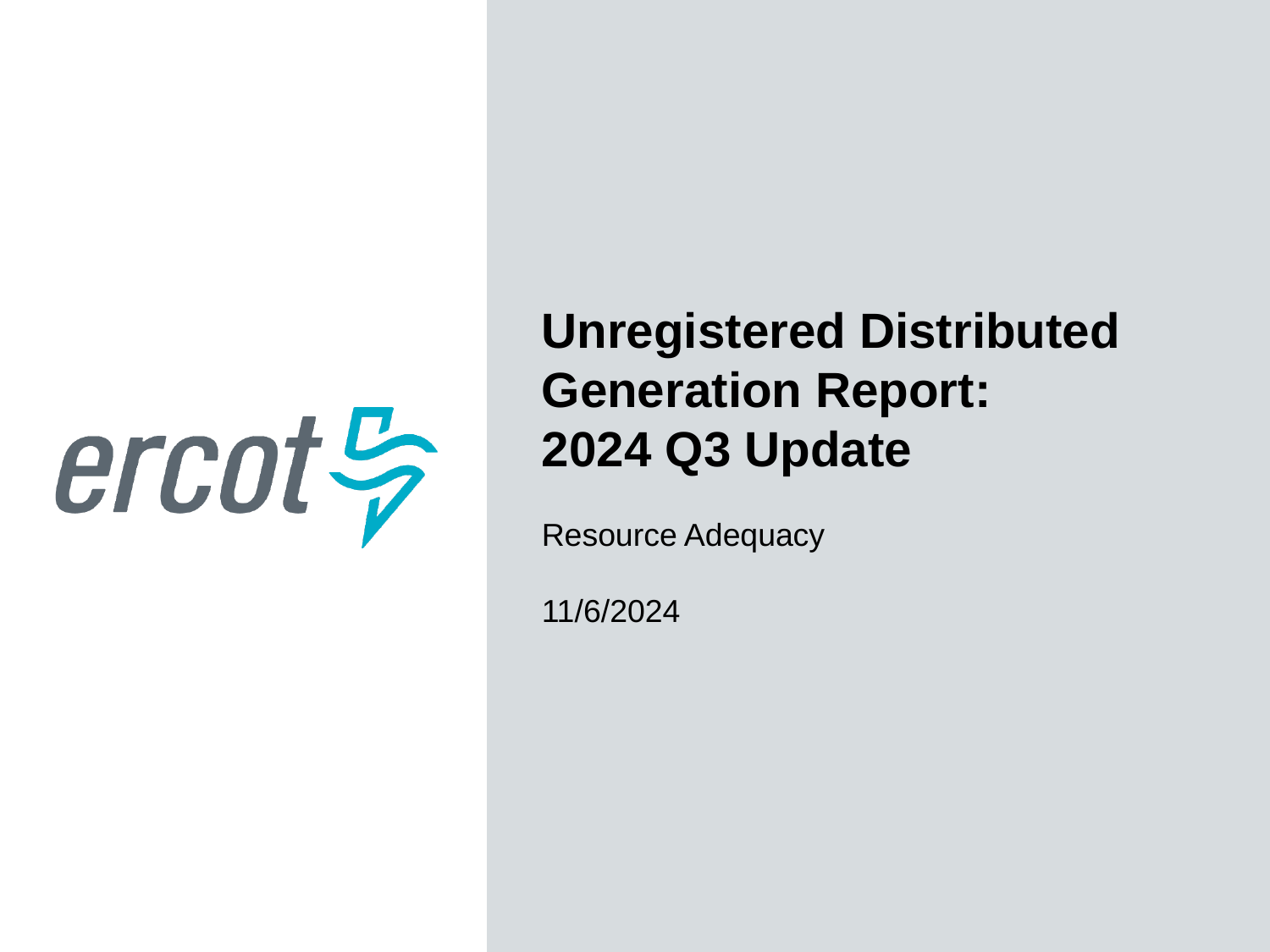

Unregistered Distributed Generation Report:
2024 Q3 Update

Resource Adequacy

11/6/2024